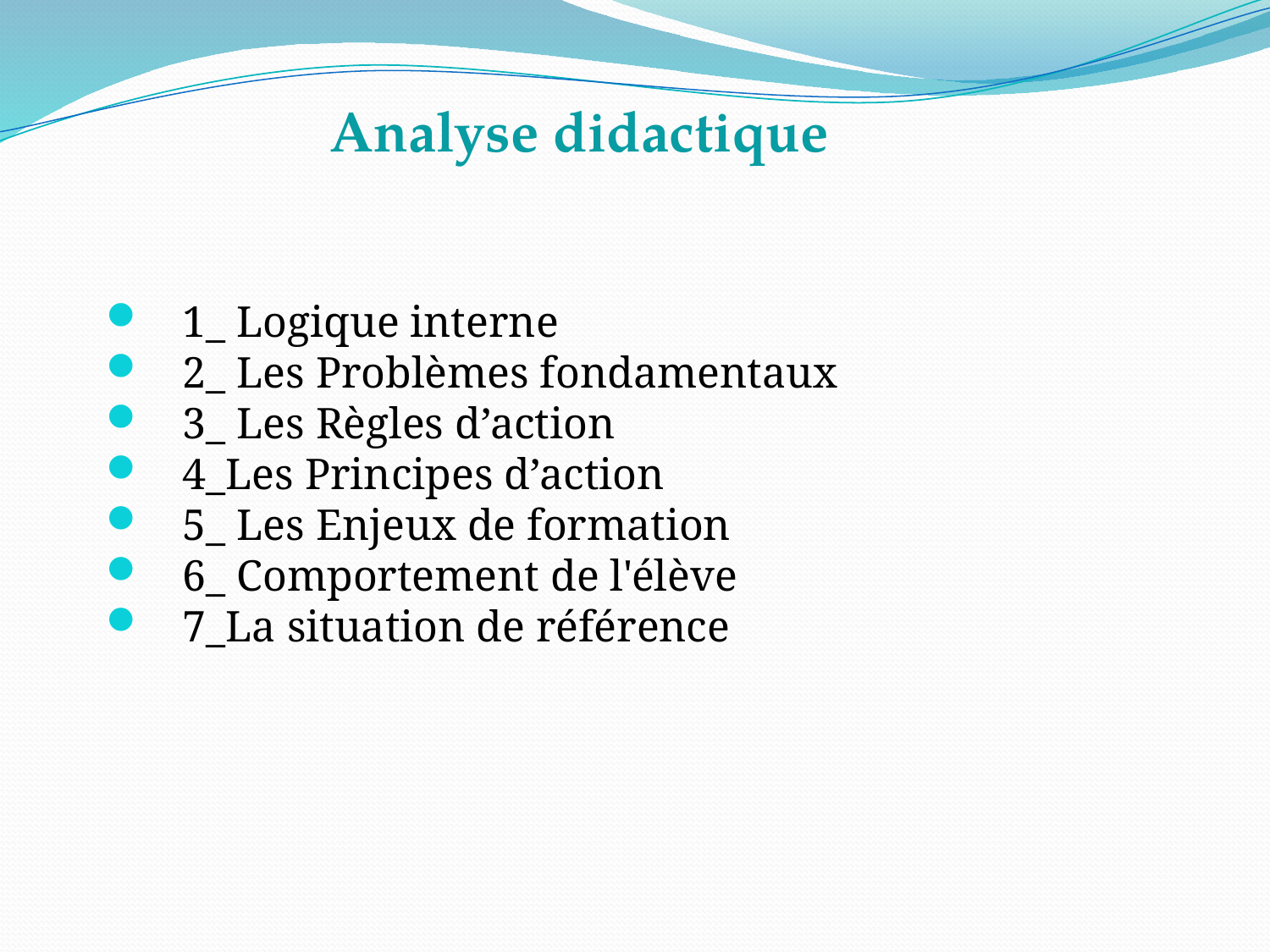

Analyse didactique

1_ Logique interne
2_ Les Problèmes fondamentaux
3_ Les Règles d’action
4_Les Principes d’action
5_ Les Enjeux de formation
6_ Comportement de l'élève
7_La situation de référence